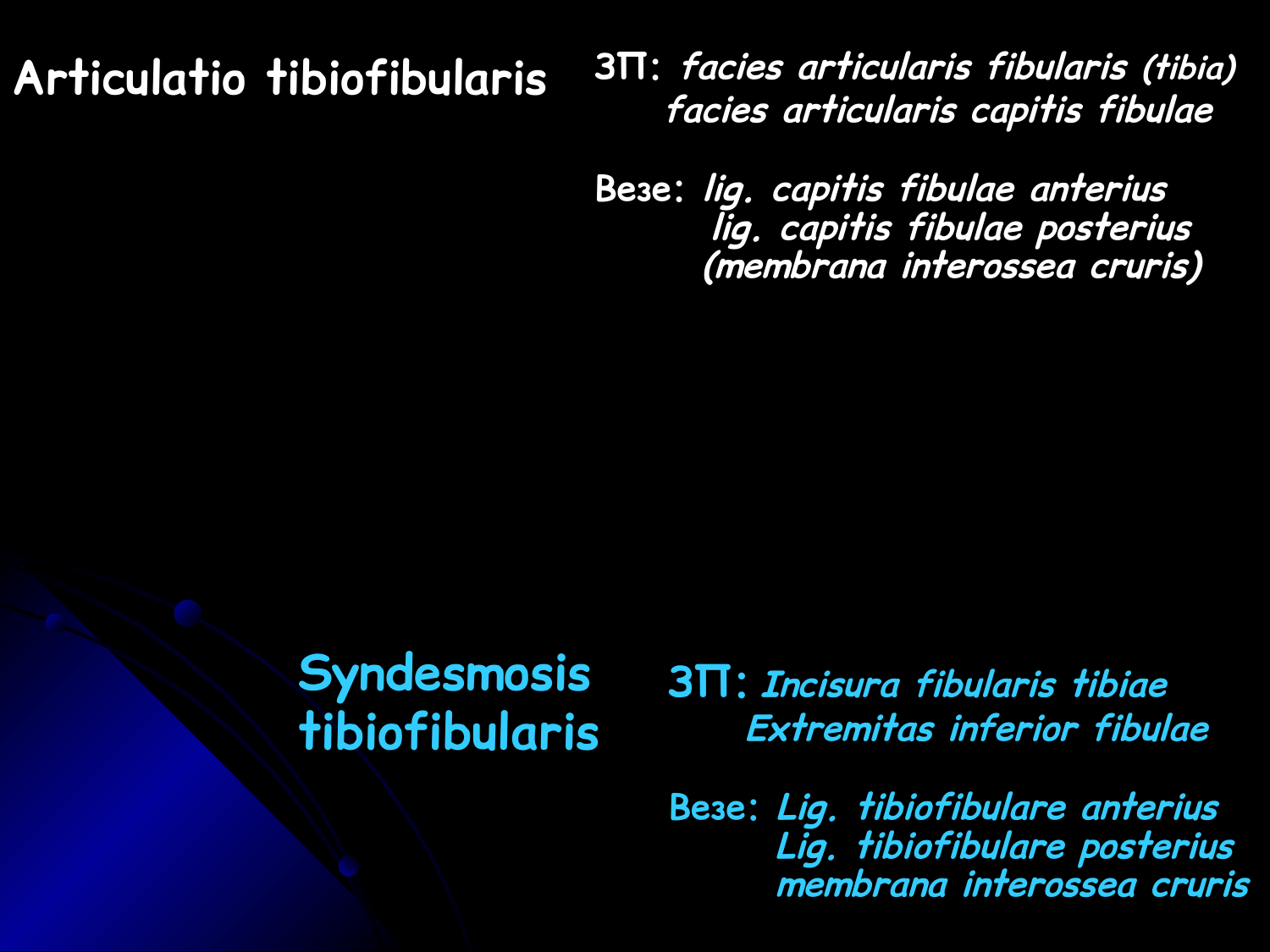

Articulatio tibiofibularis
ЗП: facies articularis fibularis (tibia)
     facies articularis capitis fibulae

Везe: lig. capitis fibulae anterius
             lig. capitis fibulae posterius
       (membrana interossea cruris)
Syndesmosis tibiofibularis
ЗП: Incisura fibularis tibiae
     Extremitas inferior fibulae

Везe: Lig. tibiofibulare anterius
       Lig. tibiofibulare posterius
       membrana interossea cruris